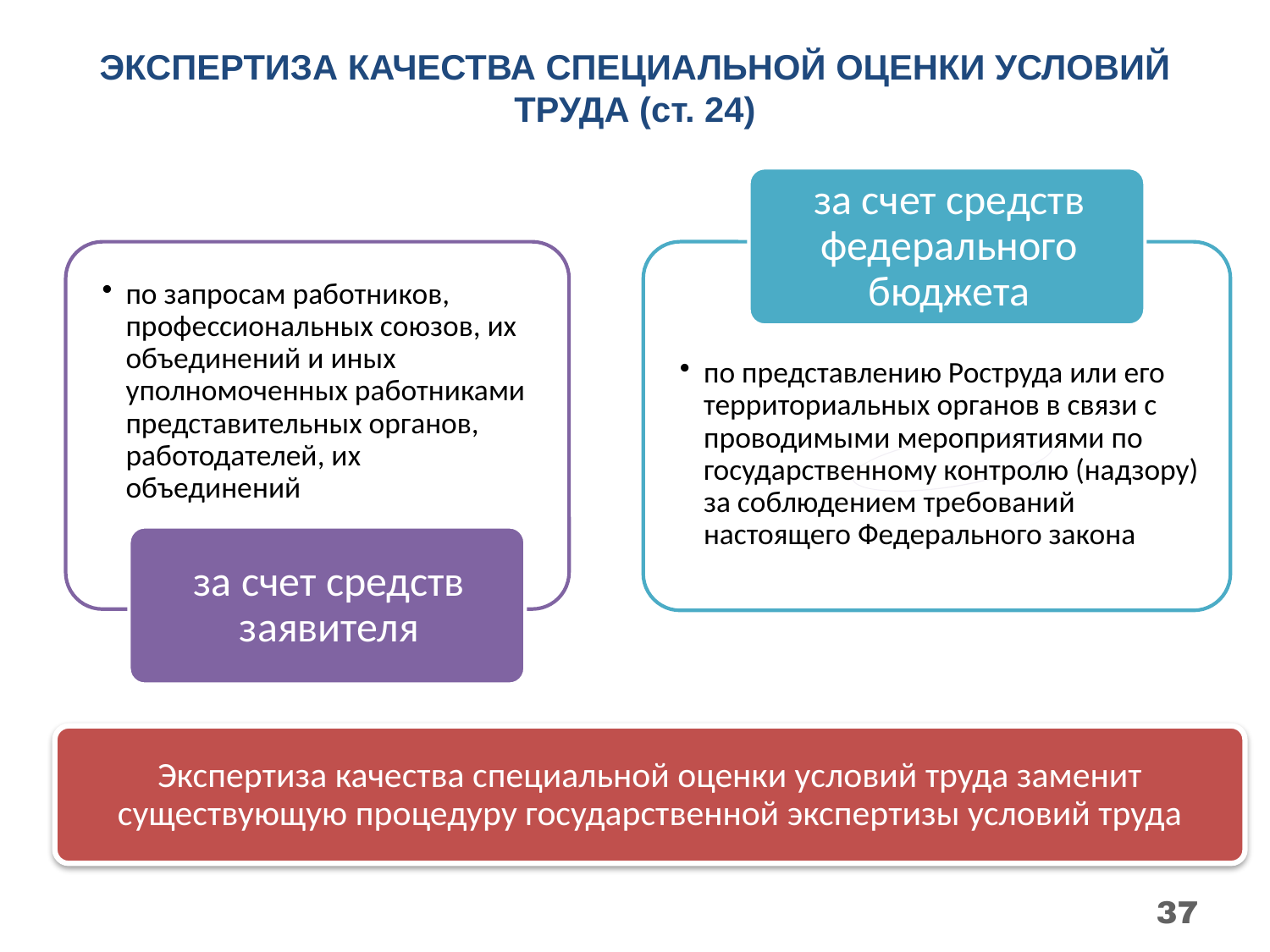

# ЭКСПЕРТИЗА КАЧЕСТВА СПЕЦИАЛЬНОЙ ОЦЕНКИ УСЛОВИЙ ТРУДА (ст. 24)
по запросам работников, профессиональных союзов, их объединений и иных уполномоченных работниками представительных органов, работодателей, их объединений
за счет средств заявителя
по представлению Роструда или его территориальных органов в связи с проводимыми мероприятиями по государственному контролю (надзору) за соблюдением требований настоящего Федерального закона
за счет средств федерального бюджета

Экспертиза качества специальной оценки условий труда заменит существующую процедуру государственной экспертизы условий труда
37